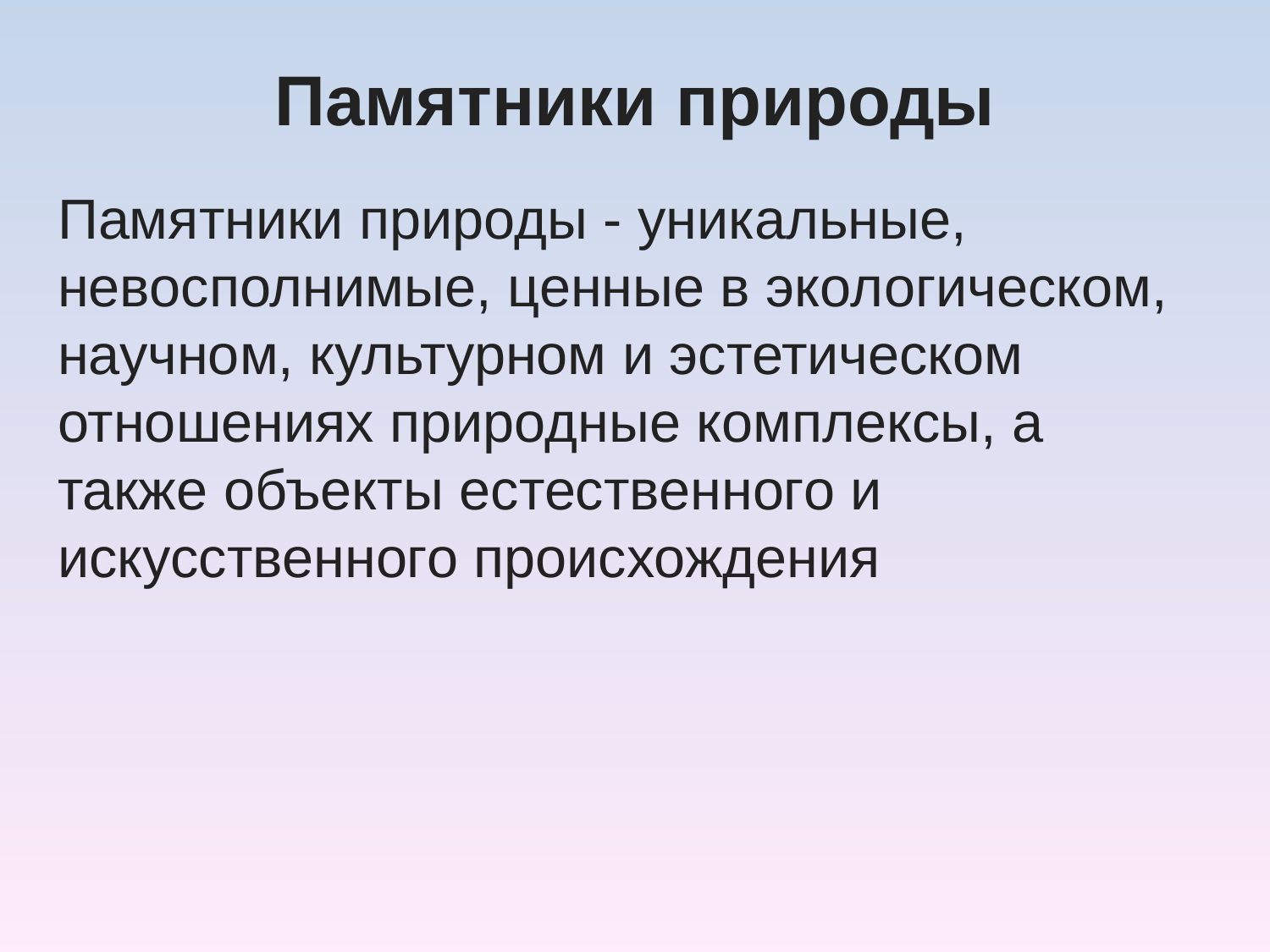

# Памятники природы
Памятники природы - уникальные, невосполнимые, ценные в экологическом, научном, культурном и эстетическом отношениях природные комплексы, а также объекты естественного и искусственного происхождения